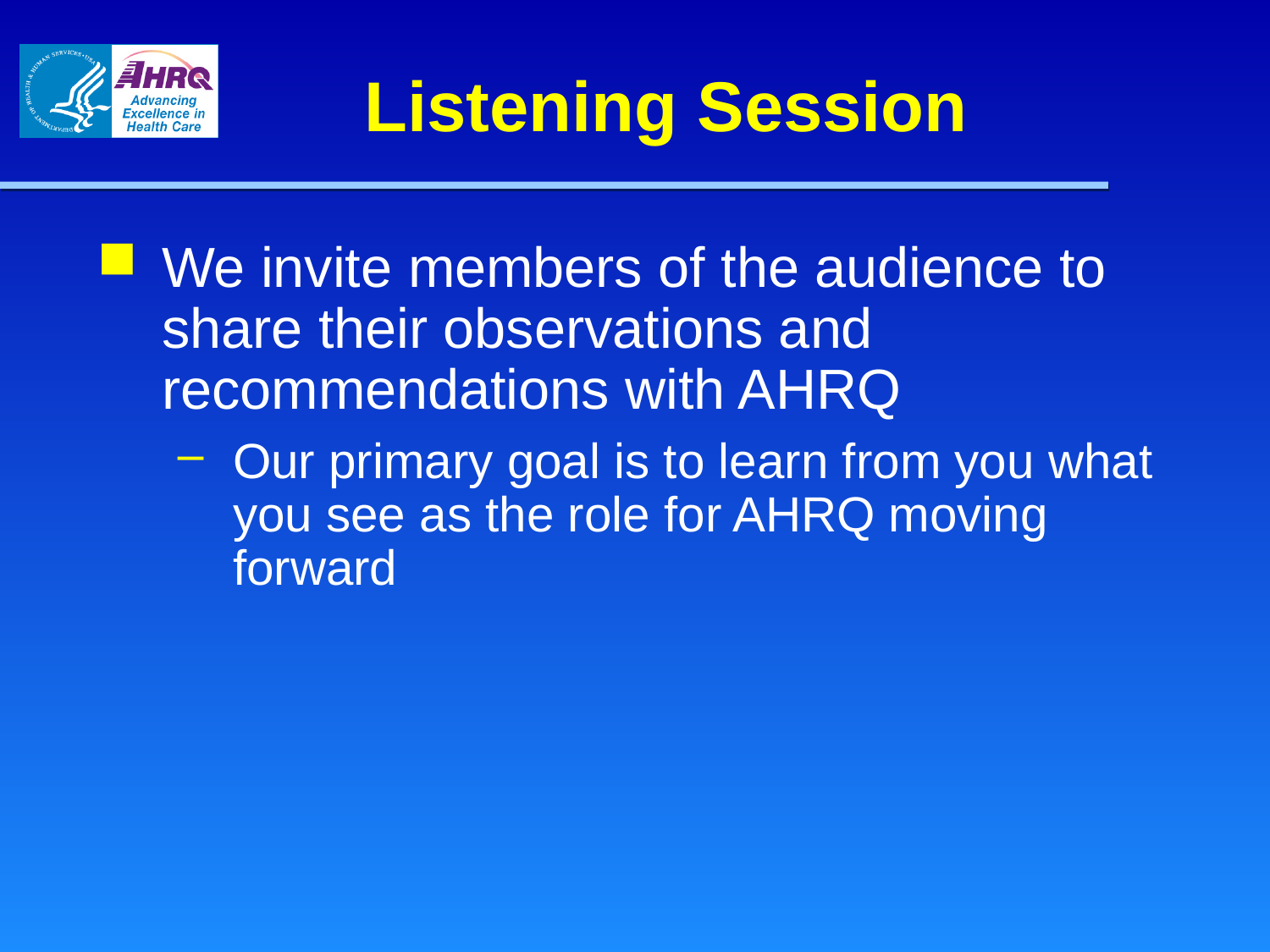

# Listening Session
We invite members of the audience to share their observations and recommendations with AHRQ
Our primary goal is to learn from you what you see as the role for AHRQ moving forward